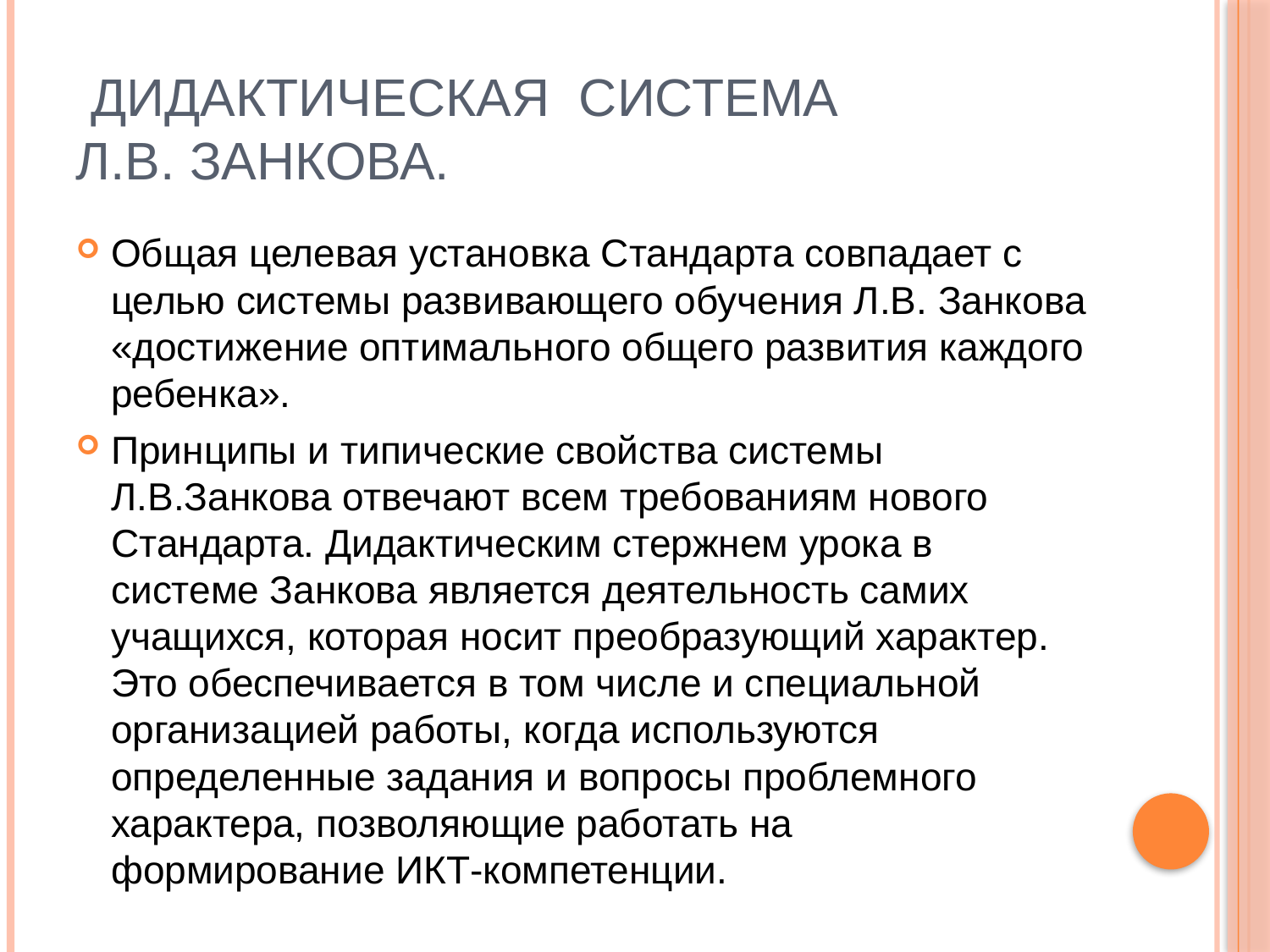

# Дидактическая  система Л.В. Занкова.
Общая целевая установка Стандарта совпадает с целью системы развивающего обучения Л.В. Занкова «достижение оптимального общего развития каждого ребенка».
Принципы и типические свойства системы Л.В.Занкова отвечают всем требованиям нового Стандарта. Дидактическим стержнем урока в системе Занкова является деятельность самих учащихся, которая носит преобразующий характер. Это обеспечивается в том числе и специальной организацией работы, когда используются определенные задания и вопросы проблемного характера, позволяющие работать на  формирование ИКТ-компетенции.